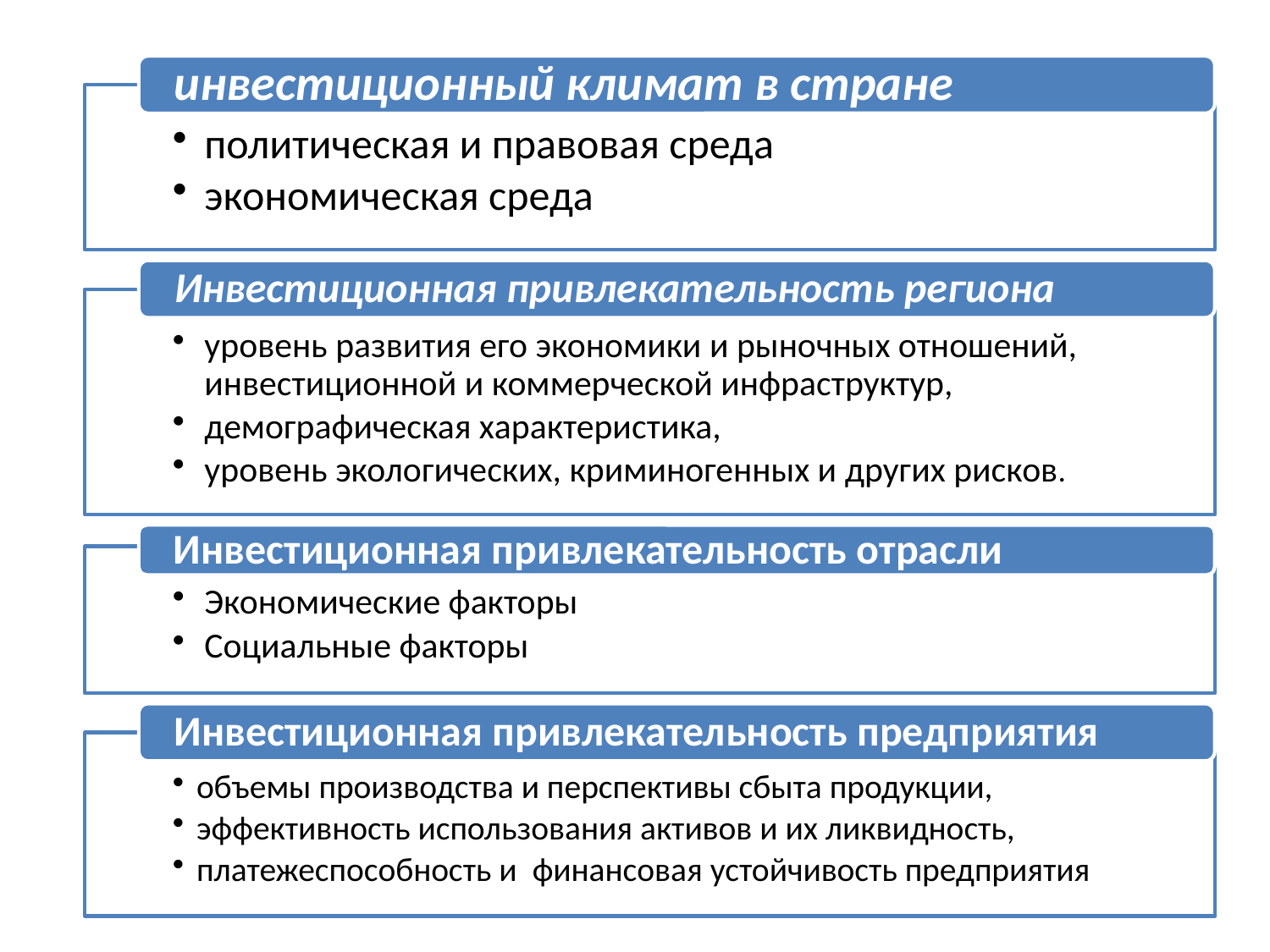

политическая и правовая среда
экономическая среда
инвестиционный климат в стране
уровень развития его экономики и рыночных отношений, инвестиционной и коммерческой инфраструктур,
демографическая характеристика,
уровень экологических, криминогенных и других рисков.
Инвестиционная привлекательность региона
Экономические факторы
Социальные факторы
Инвестиционная привлекательность отрасли
объемы производства и перспективы сбыта продукции,
эффективность использования активов и их ликвидность,
платежеспособность и  финансовая устойчивость предприятия
Инвестиционная привлекательность предприятия